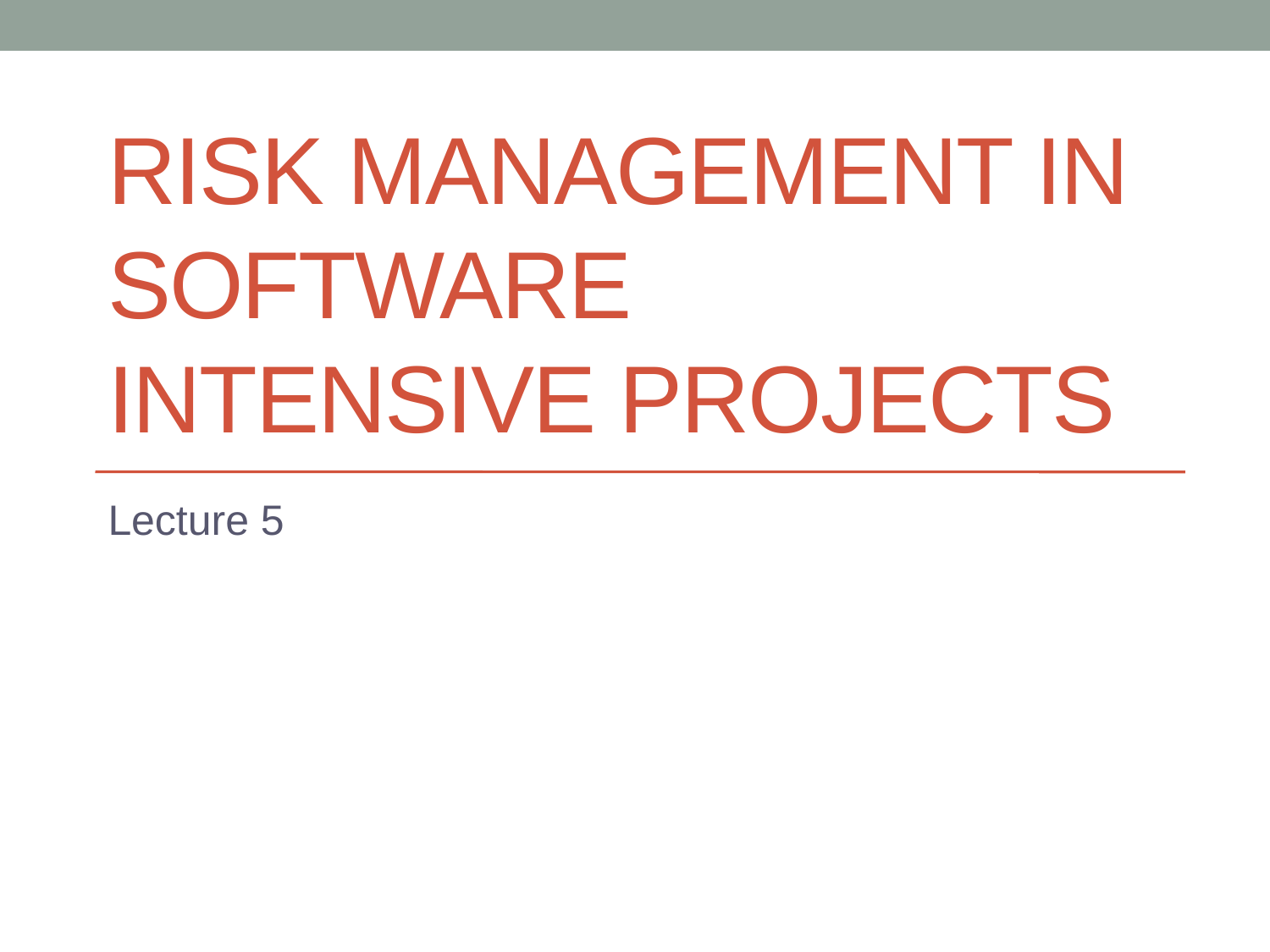

# Risk Management In Software Intensive Projects
Lecture 5